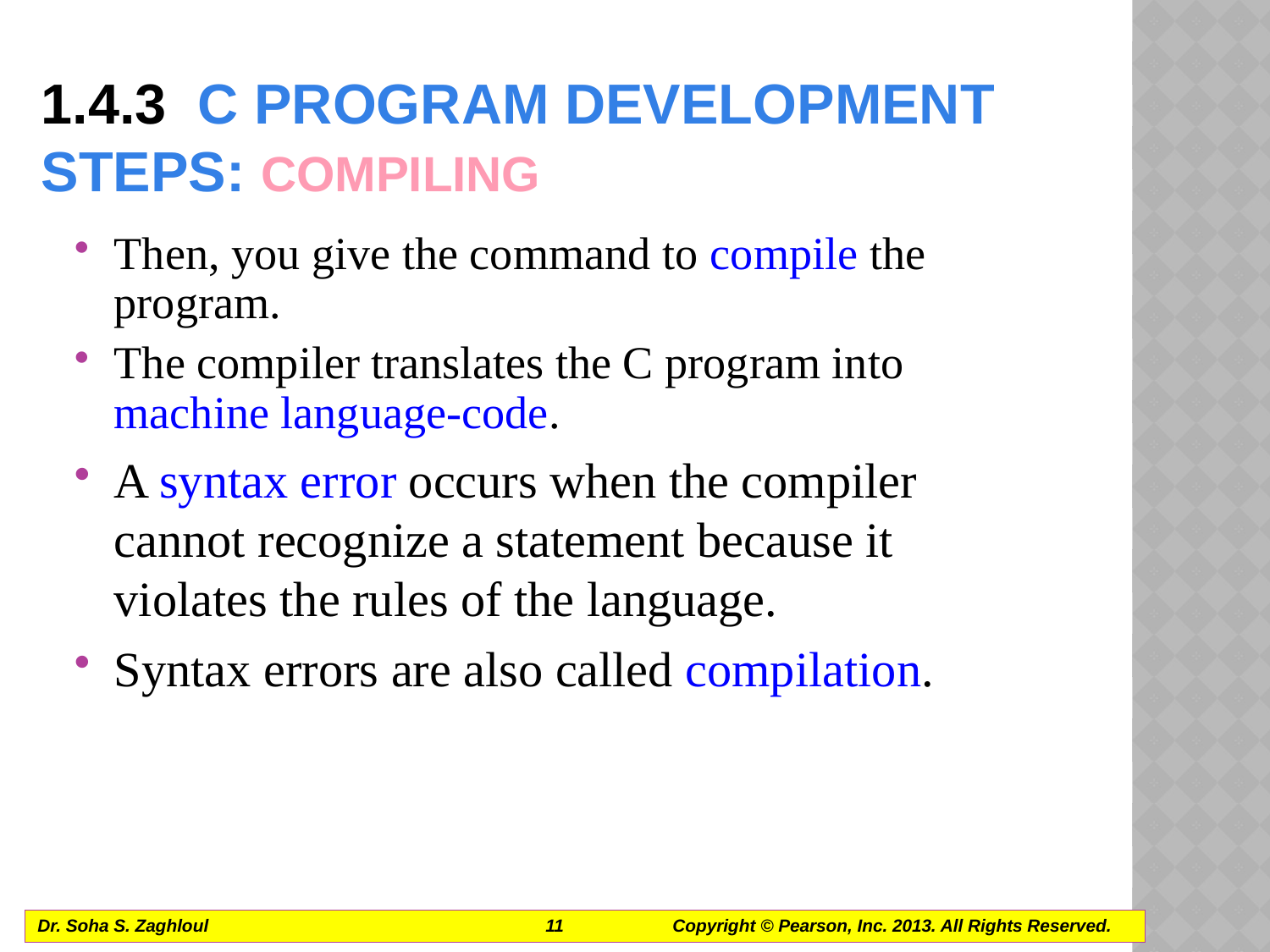

# 1.4.3  c PROGRAM DEVELOPMENT steps: Compiling
Then, you give the command to compile the program.
The compiler translates the C program into machine language-code.
A syntax error occurs when the compiler cannot recognize a statement because it violates the rules of the language.
Syntax errors are also called compilation.
Dr. Soha S. Zaghloul			11	Copyright © Pearson, Inc. 2013. All Rights Reserved.
Copyright © Pearson, Inc. 2013. All Rights Reserved.